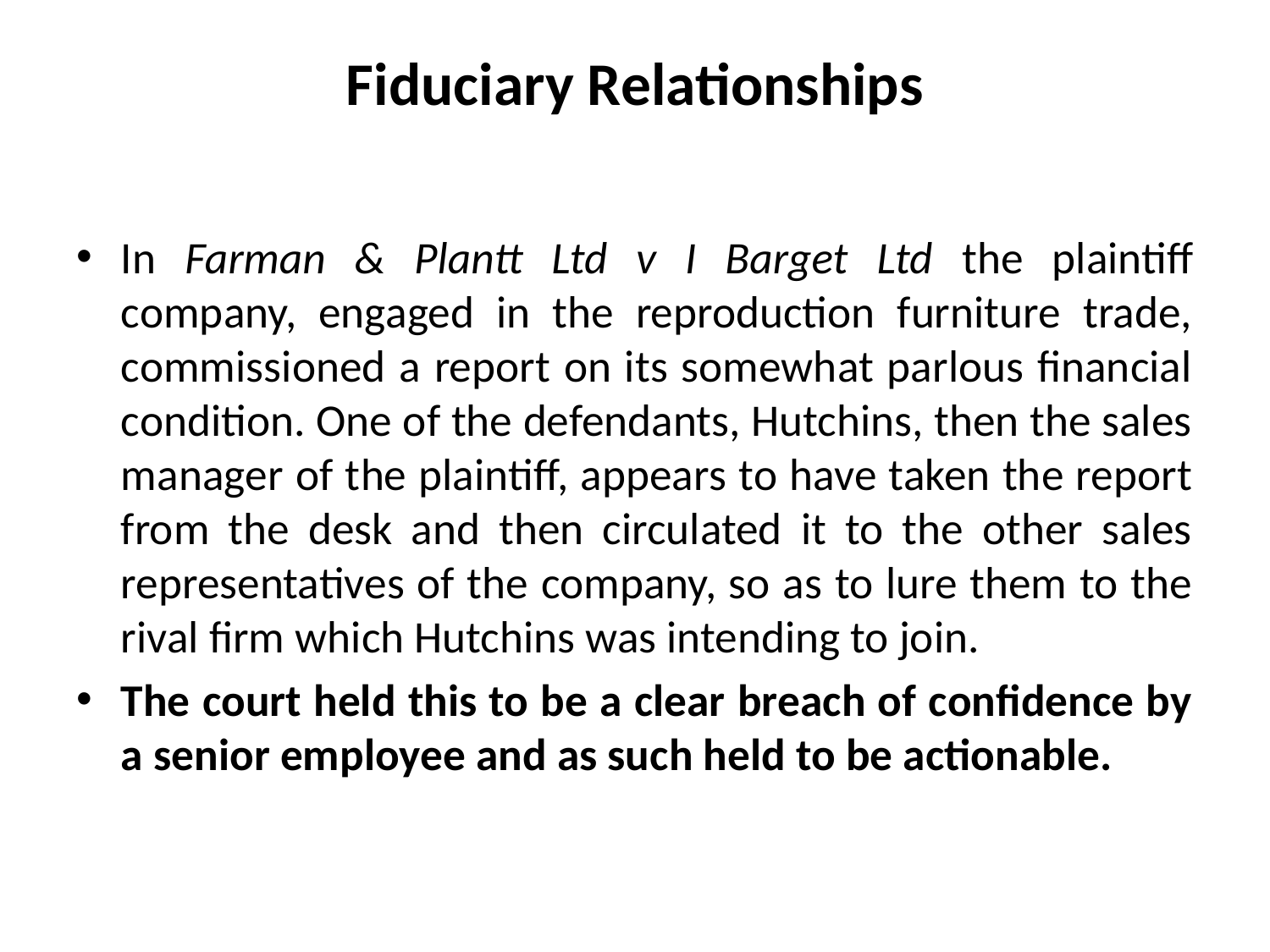

# Fiduciary Relationships
In Farman & Plantt Ltd v I Barget Ltd the plaintiff company, engaged in the reproduction furniture trade, commissioned a report on its somewhat parlous financial condition. One of the defendants, Hutchins, then the sales manager of the plaintiff, appears to have taken the report from the desk and then circulated it to the other sales representatives of the company, so as to lure them to the rival firm which Hutchins was intending to join.
The court held this to be a clear breach of confidence by a senior employee and as such held to be actionable.